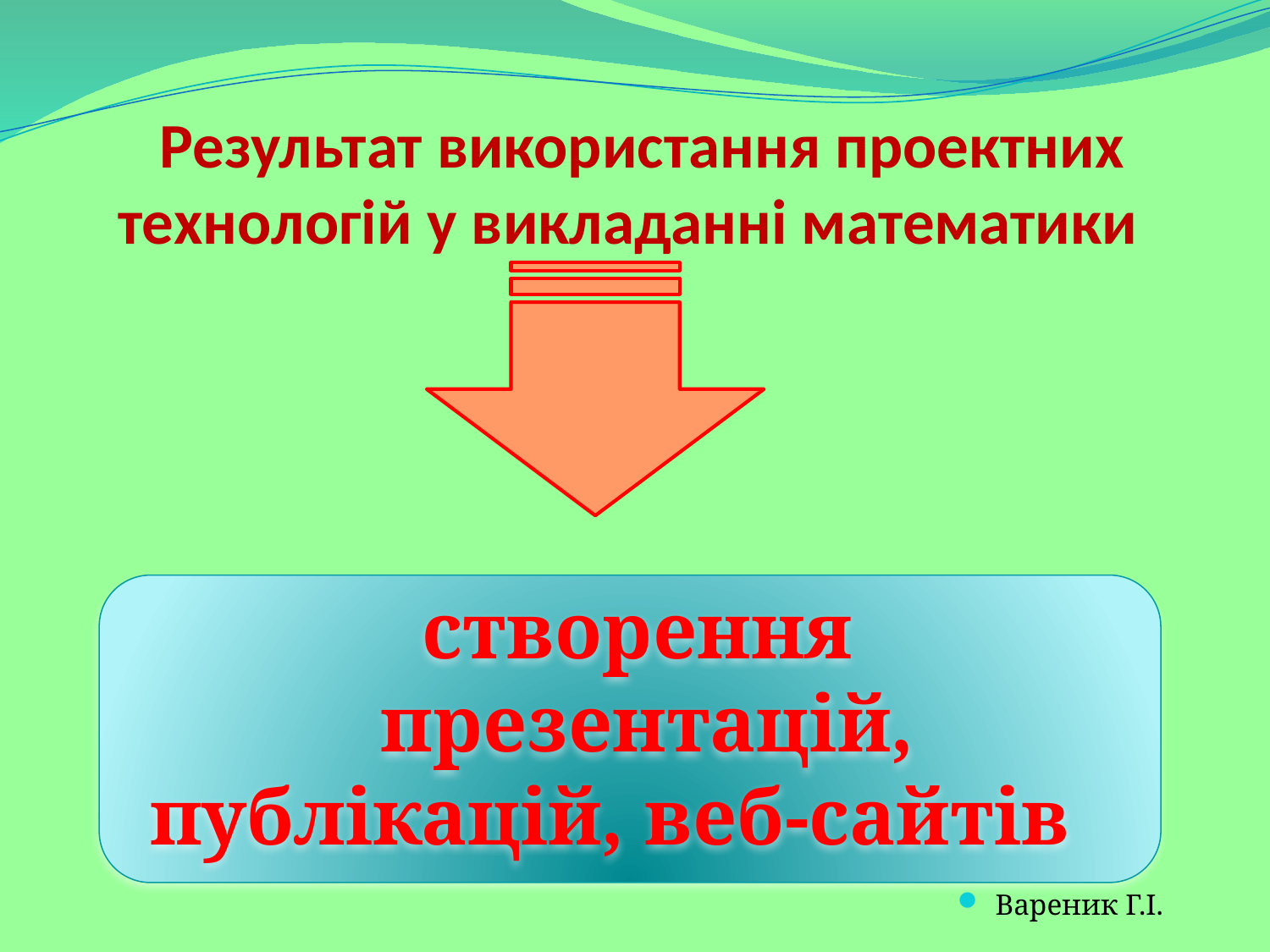

# Результат використання проектних технологій у викладанні математики

створення
презентацій, публікацій, веб-сайтів

Вареник Г.І.